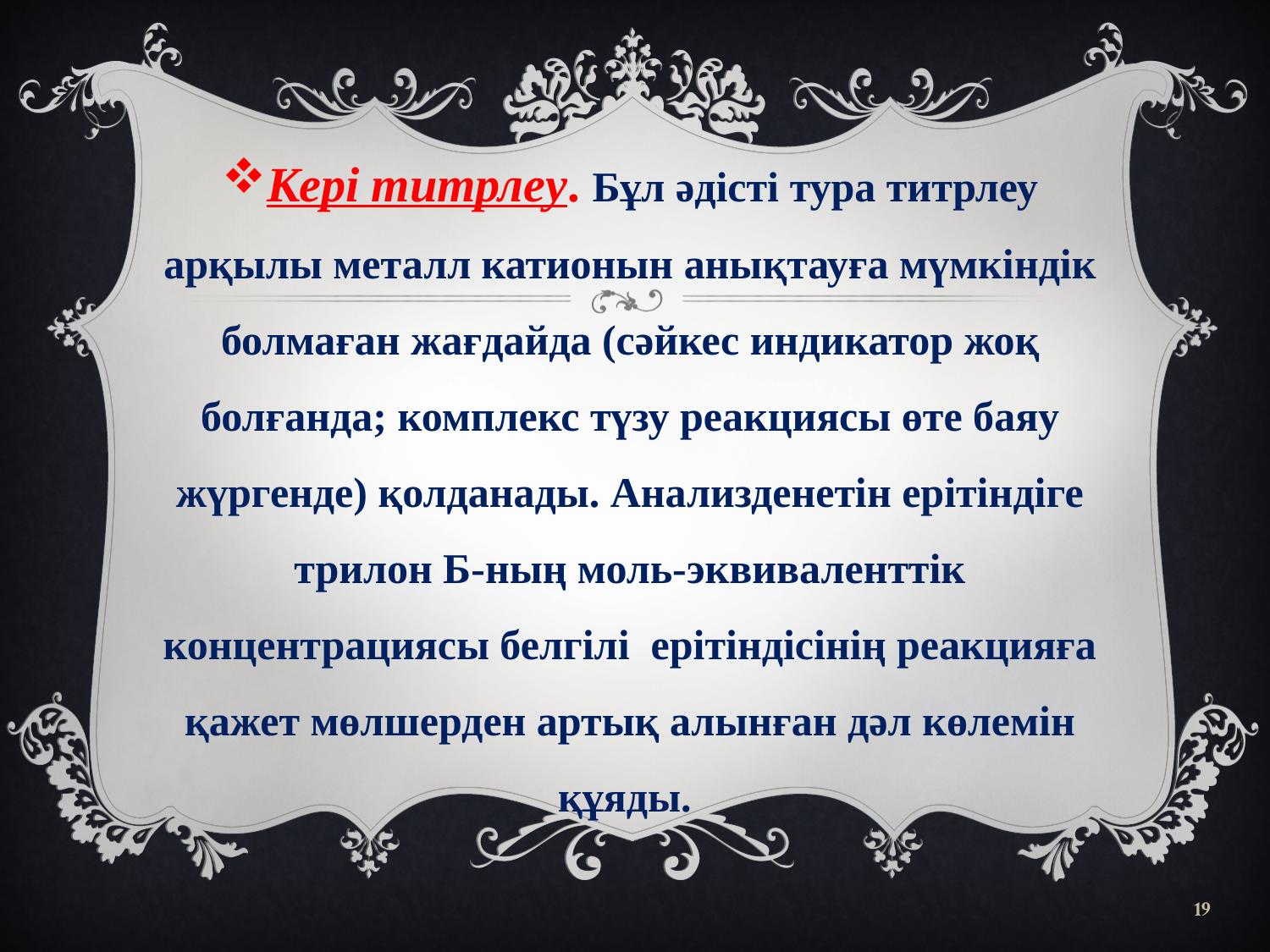

Кері титрлеу. Бұл әдісті тура титрлеу арқылы металл катионын анықтауға мүмкіндік болмаған жағдайда (сәйкес индикатор жоқ болғанда; комплекс түзу реакциясы өте баяу жүргенде) қолданады. Анализденетін ерітіндіге трилон Б-ның моль-эквиваленттік концентрациясы белгілі  ерітіндісінің реакцияға қажет мөлшерден артық алынған дәл көлемін құяды.
19